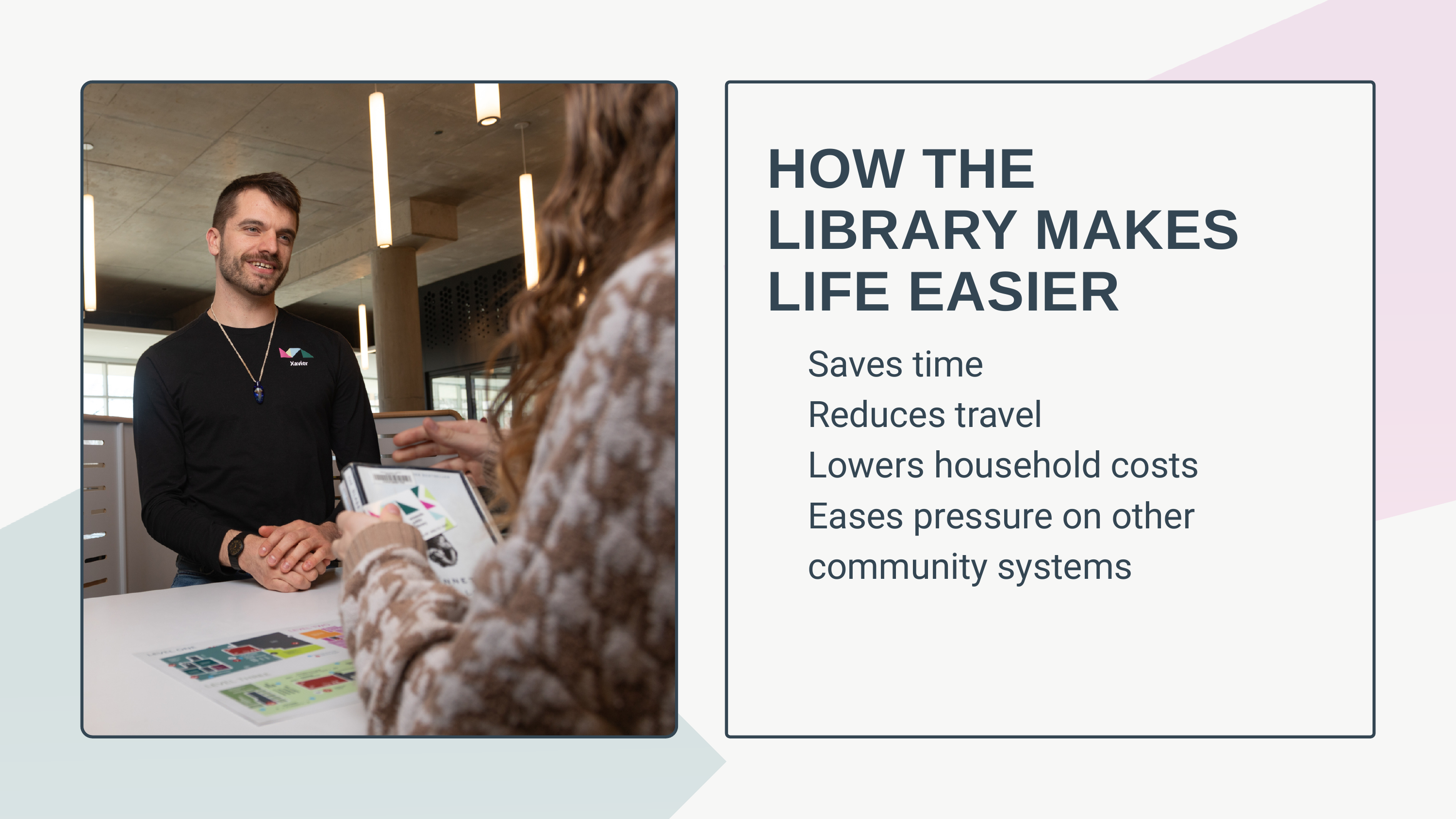

HOW THE LIBRARY MAKES LIFE EASIER
Saves time
Reduces travel
Lowers household costs
Eases pressure on other community systems